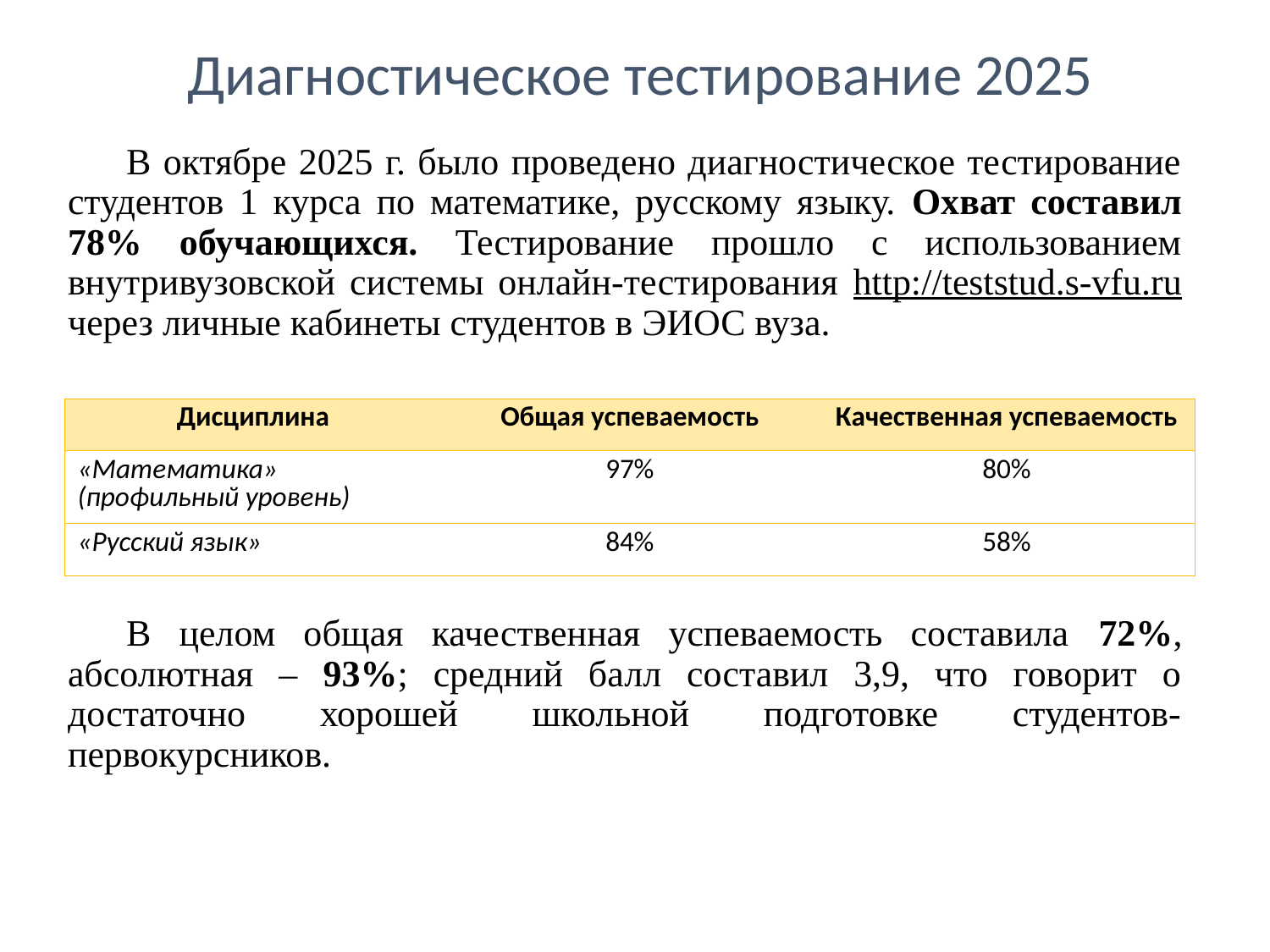

# Диагностическое тестирование 2025
В октябре 2025 г. было проведено диагностическое тестирование студентов 1 курса по математике, русскому языку. Охват составил 78% обучающихся. Тестирование прошло с использованием внутривузовской системы онлайн-тестирования http://teststud.s-vfu.ru через личные кабинеты студентов в ЭИОС вуза.

В целом общая качественная успеваемость составила 72%, абсолютная – 93%; средний балл составил 3,9, что говорит о достаточно хорошей школьной подготовке студентов-первокурсников.
| Дисциплина | Общая успеваемость | Качественная успеваемость |
| --- | --- | --- |
| «Математика» (профильный уровень) | 97% | 80% |
| «Русский язык» | 84% | 58% |